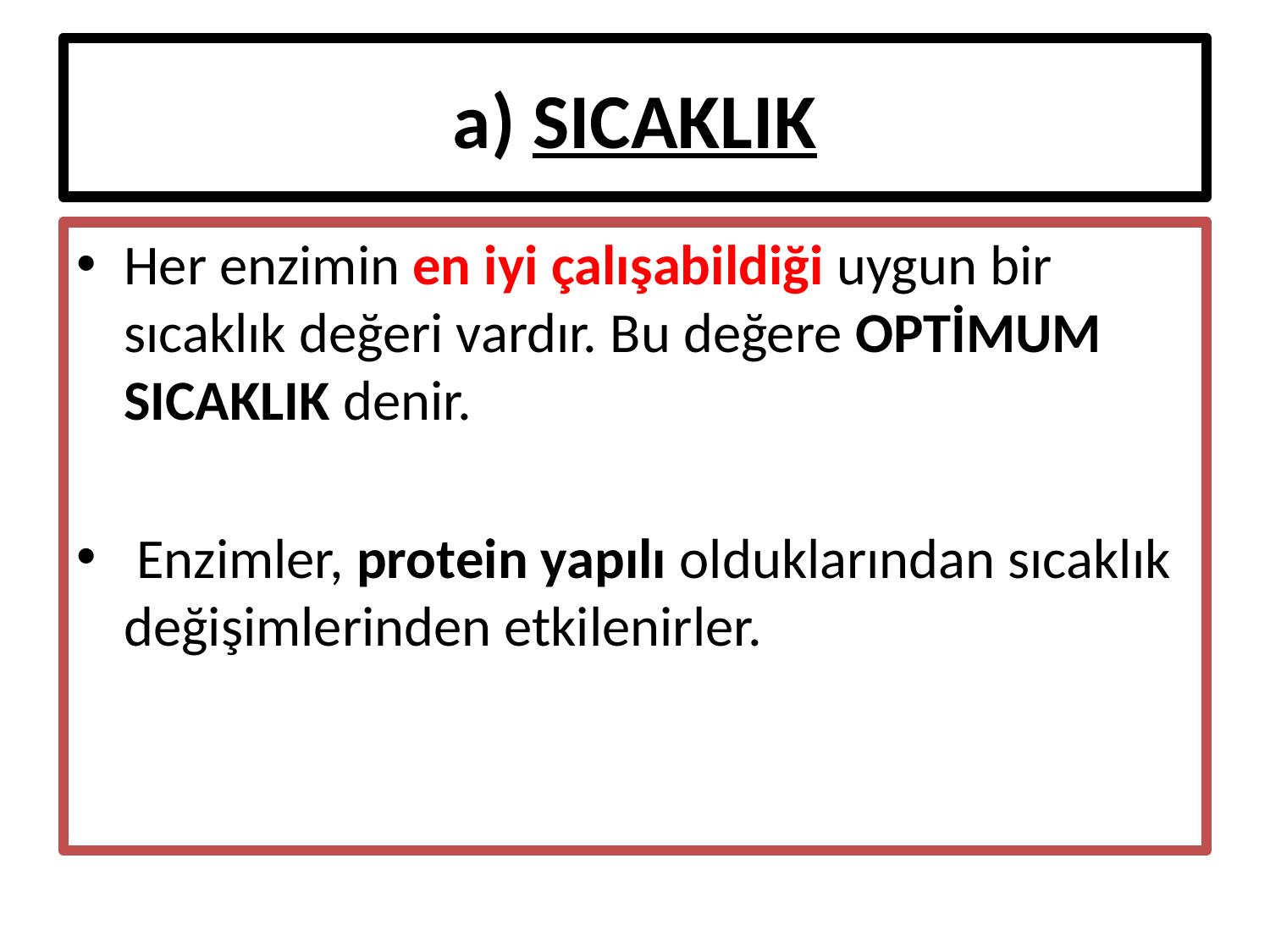

# a) SICAKLIK
Her enzimin en iyi çalışabildiği uygun bir sıcaklık değeri vardır. Bu değere OPTİMUM SICAKLIK denir.

 Enzimler, protein yapılı olduklarından sıcaklık değişimlerinden etkilenirler.